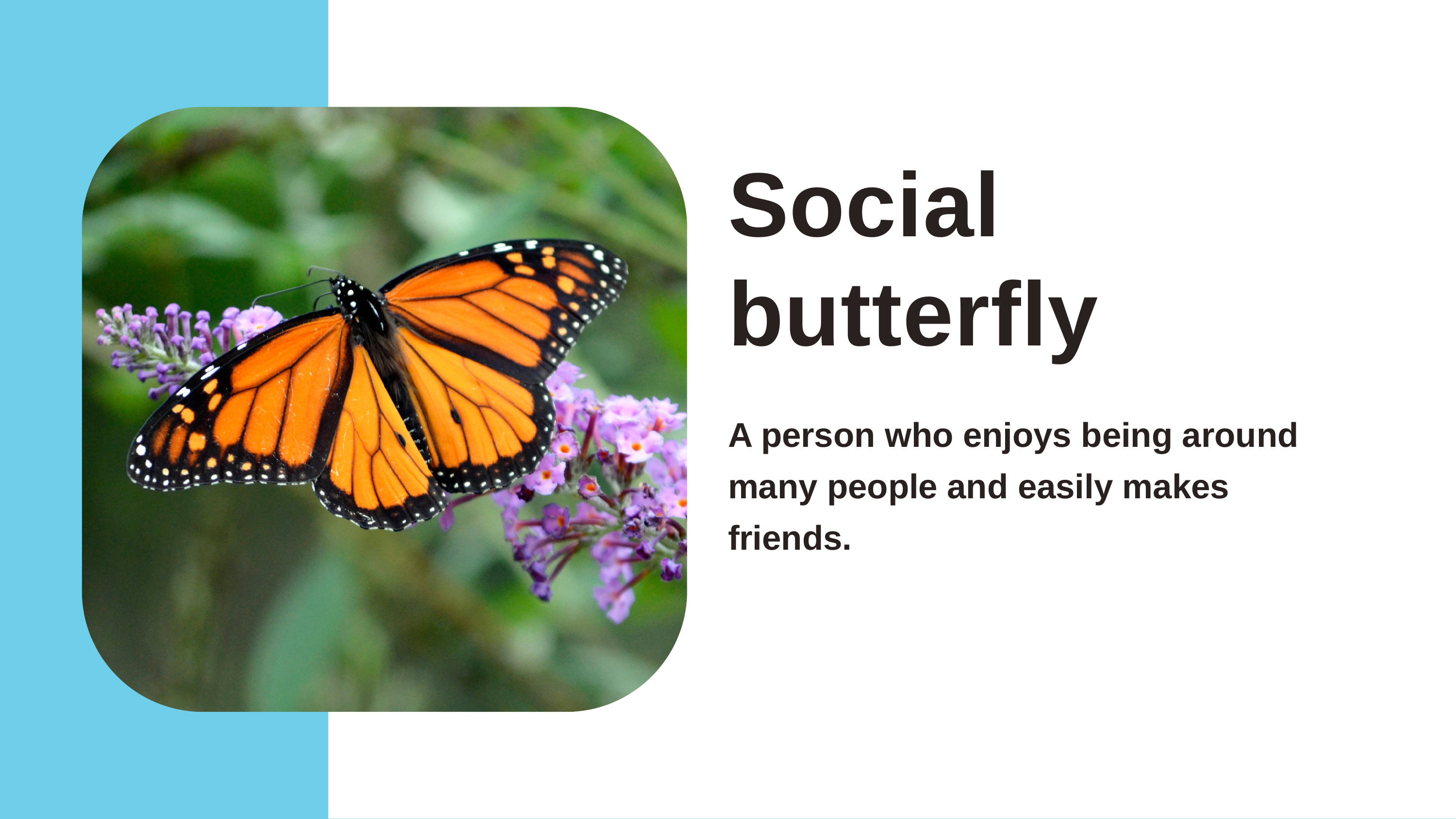

Social butterfly
A person who enjoys being around many people and easily makes friends.